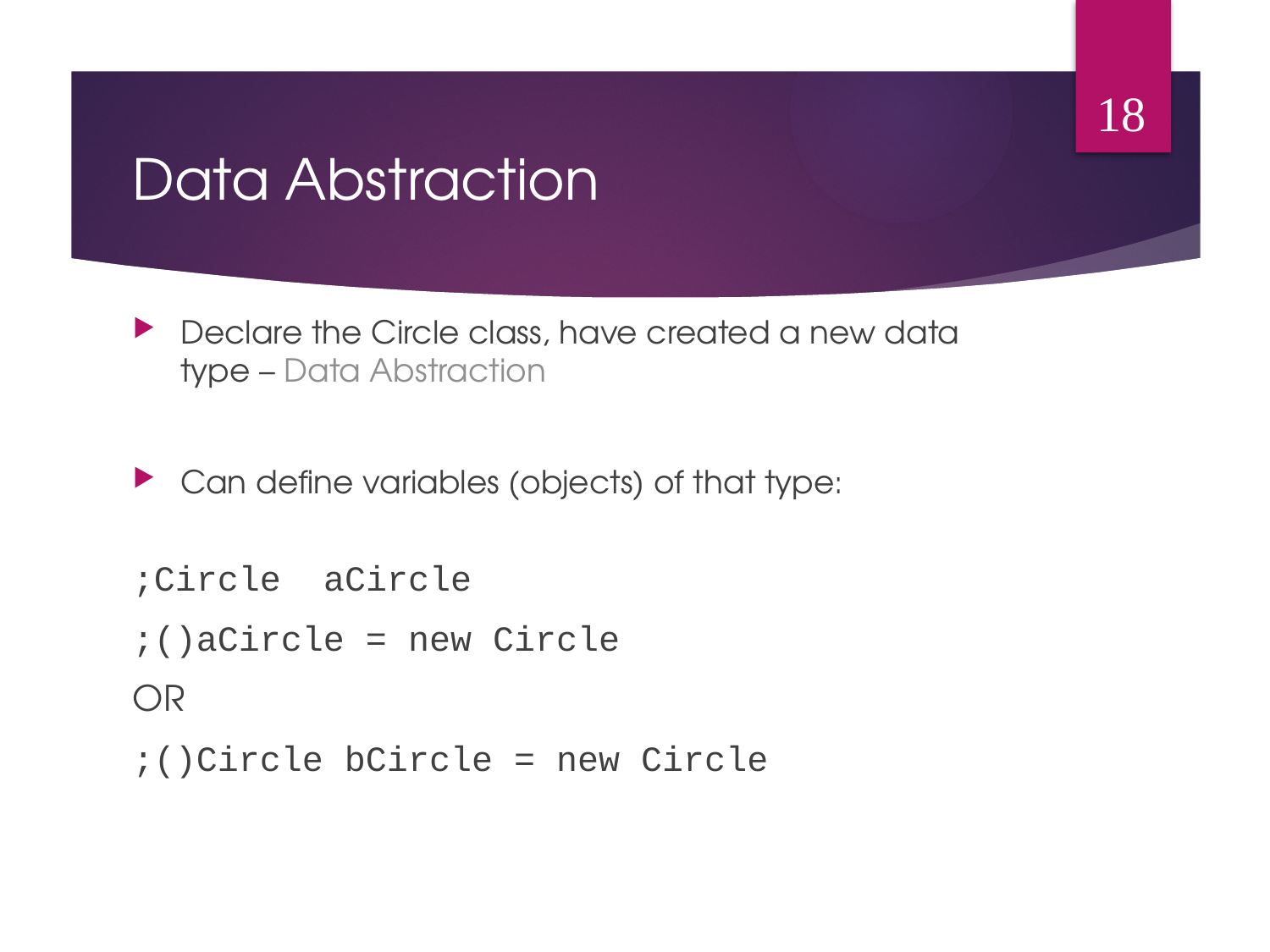

18
# Data Abstraction
Declare the Circle class, have created a new data type – Data Abstraction

Can define variables (objects) of that type:
Circle  aCircle;
aCircle = new Circle();
OR
Circle bCircle = new Circle();